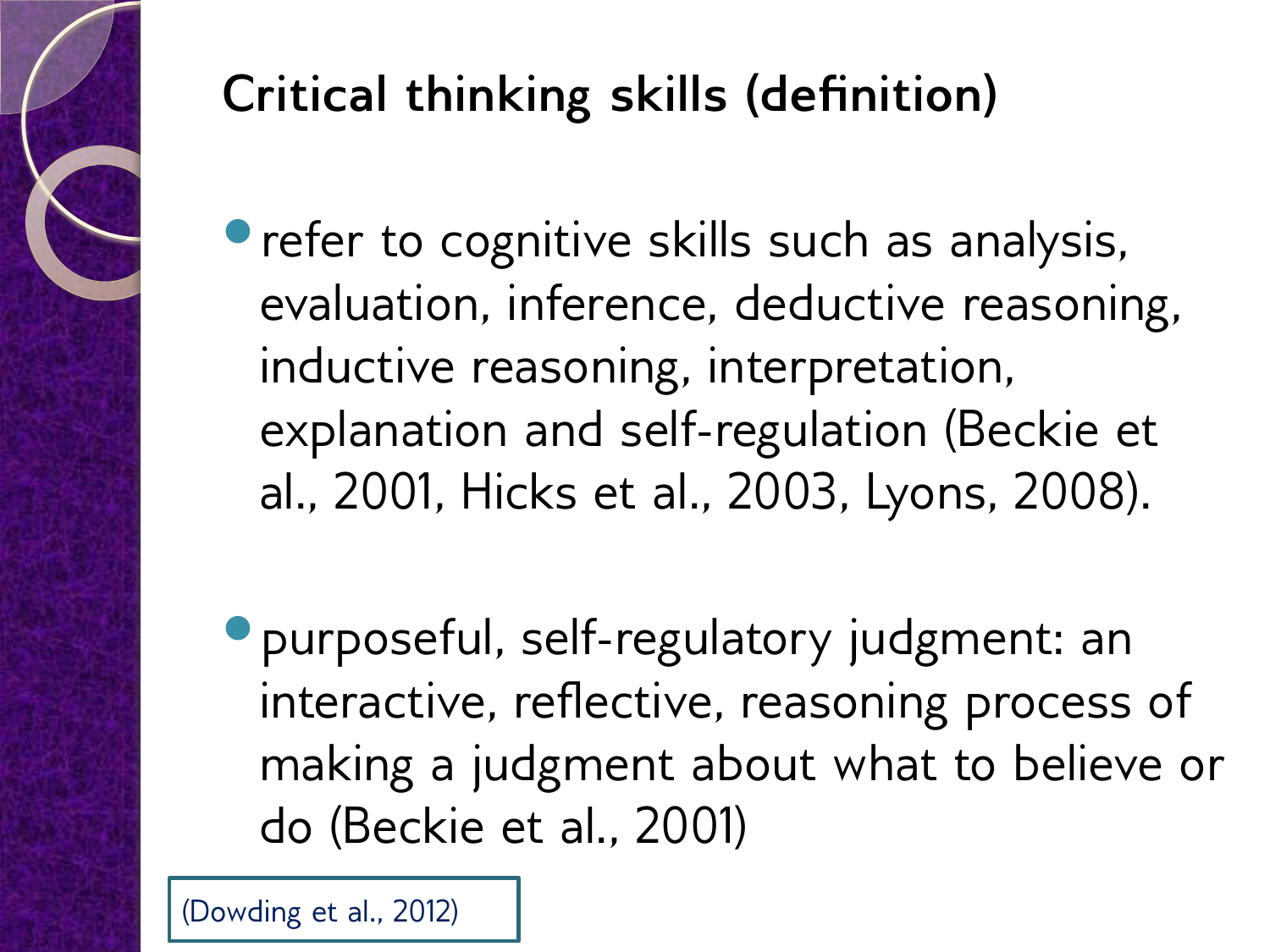

Critical thinking skills (definition)

refer to cognitive skills such as analysis, evaluation, inference, deductive reasoning, inductive reasoning, interpretation, explanation and self-regulation (Beckie et al., 2001, Hicks et al., 2003, Lyons, 2008).

purposeful, self-regulatory judgment: an interactive, reflective, reasoning process of making a judgment about what to believe or do (Beckie et al., 2001)

(Dowding et al., 2012))